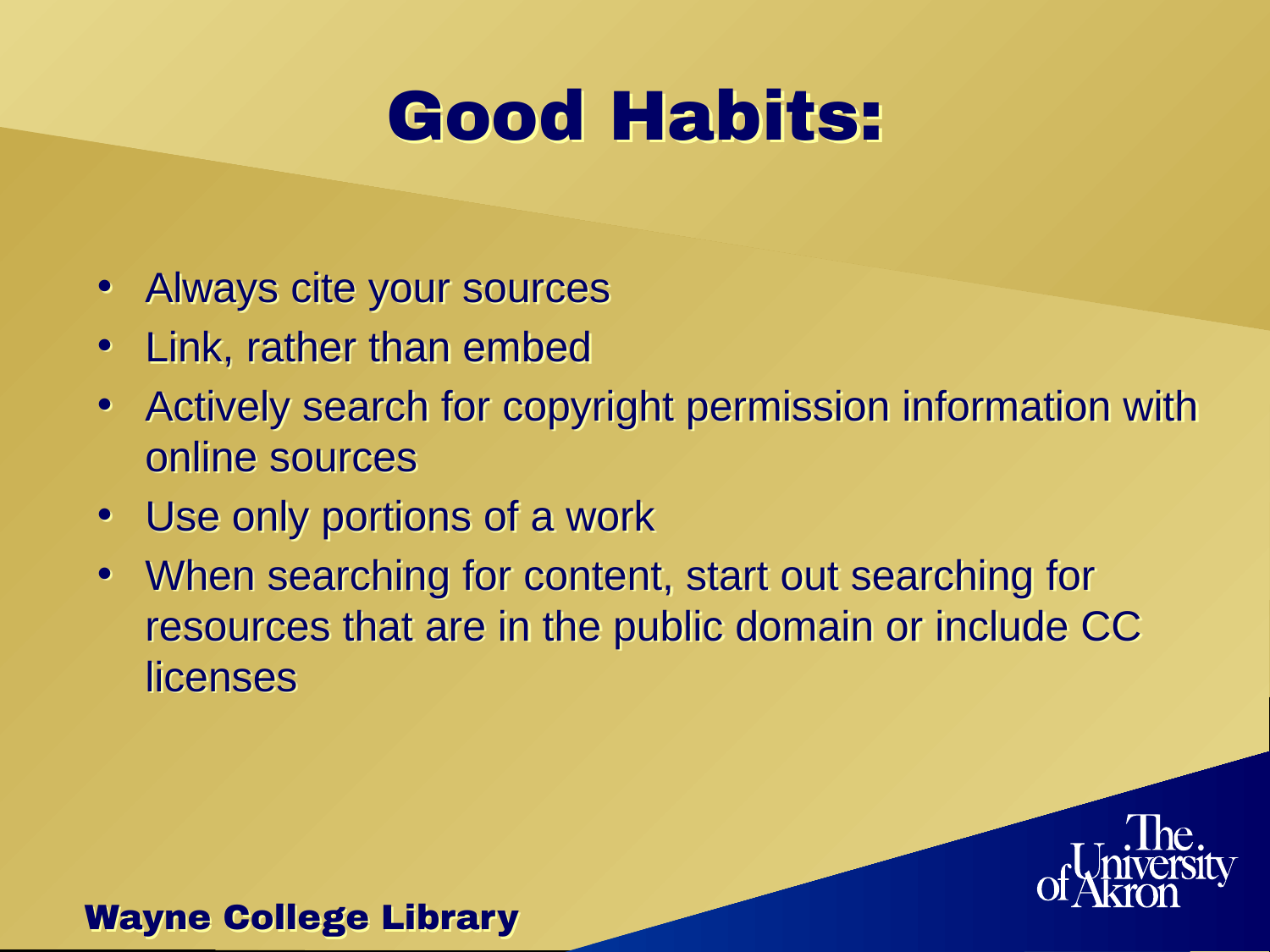

# Good Habits:
Always cite your sources
Link, rather than embed
Actively search for copyright permission information with online sources
Use only portions of a work
When searching for content, start out searching for resources that are in the public domain or include CC licenses
Wayne College Library